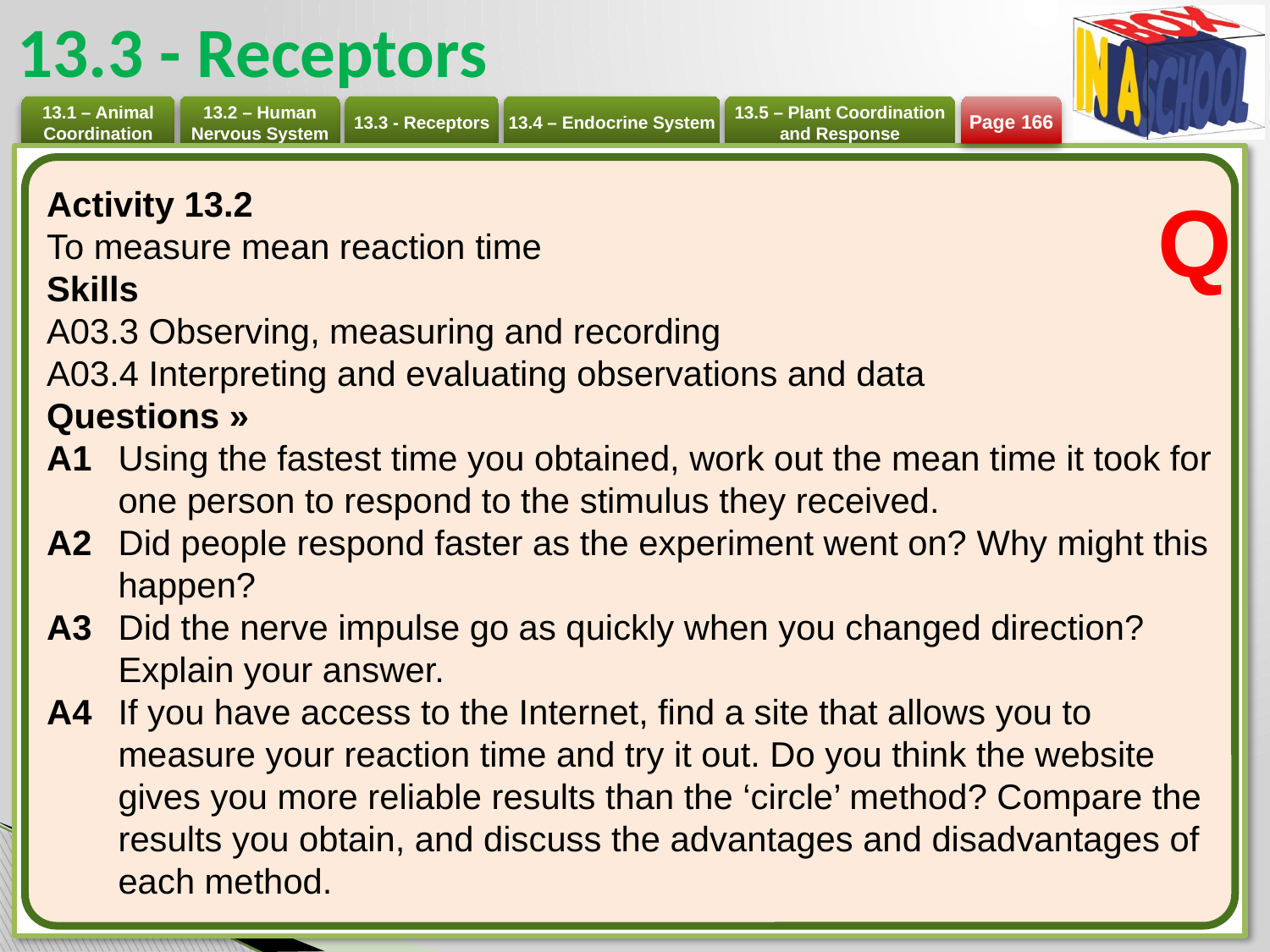

# 13.3 - Receptors
Page 166
Activity 13.2
To measure mean reaction time
Skills
A03.3 Observing, measuring and recording
A03.4 Interpreting and evaluating observations and data
Questions »
A1 	Using the fastest time you obtained, work out the mean time it took for one person to respond to the stimulus they received.
A2 	Did people respond faster as the experiment went on? Why might this happen?
A3 	Did the nerve impulse go as quickly when you changed direction? Explain your answer.
A4 	If you have access to the Internet, find a site that allows you to measure your reaction time and try it out. Do you think the website gives you more reliable results than the ‘circle’ method? Compare the results you obtain, and discuss the advantages and disadvantages of each method.
Q